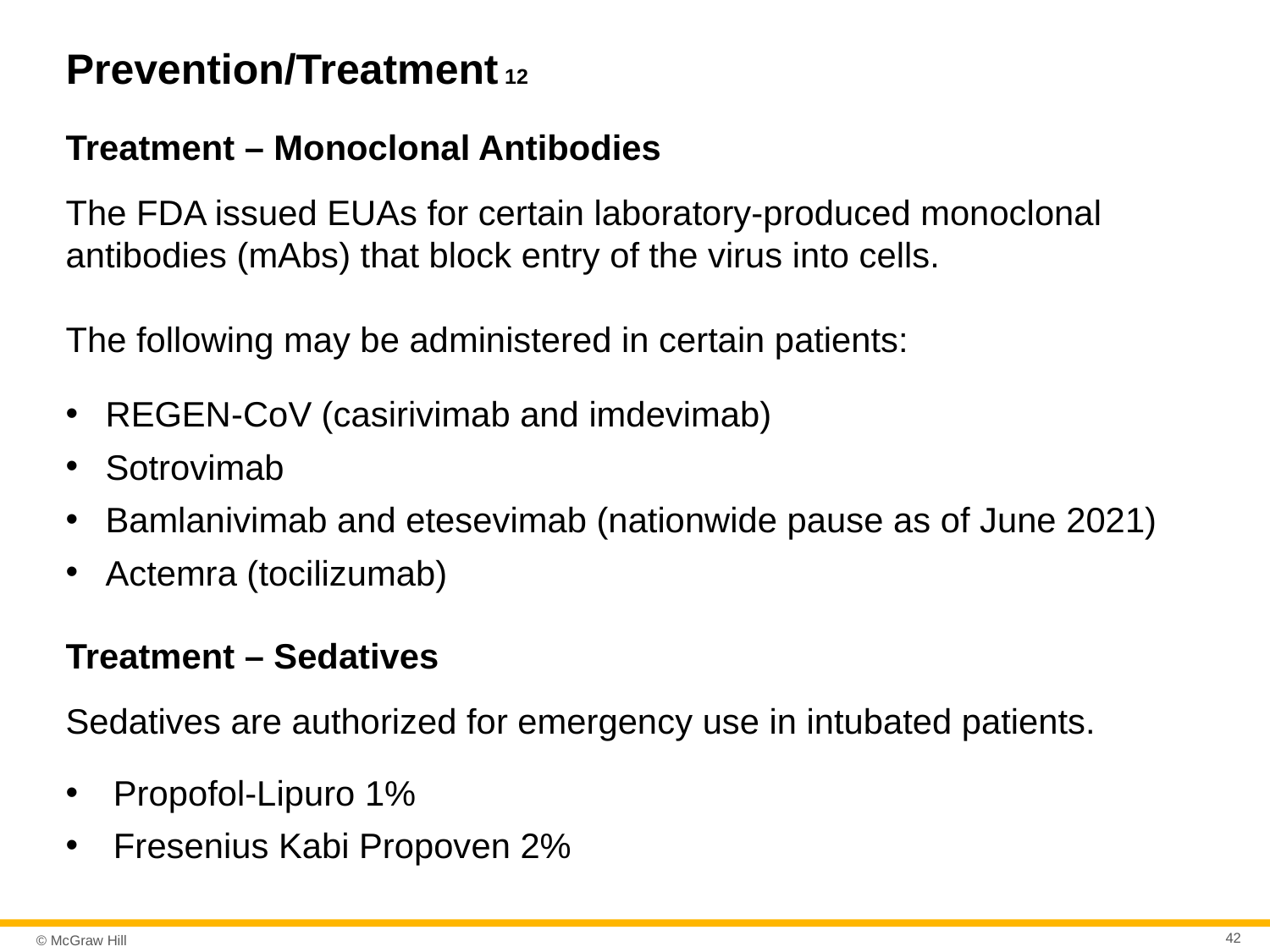

# Prevention/Treatment 12
Treatment – Monoclonal Antibodies
The FDA issued EUAs for certain laboratory-produced monoclonal antibodies (mAbs) that block entry of the virus into cells.

The following may be administered in certain patients:
REGEN-CoV (casirivimab and imdevimab)
Sotrovimab
Bamlanivimab and etesevimab (nationwide pause as of June 2021)
Actemra (tocilizumab)
Treatment – Sedatives
Sedatives are authorized for emergency use in intubated patients.

Propofol-Lipuro 1%
Fresenius Kabi Propoven 2%